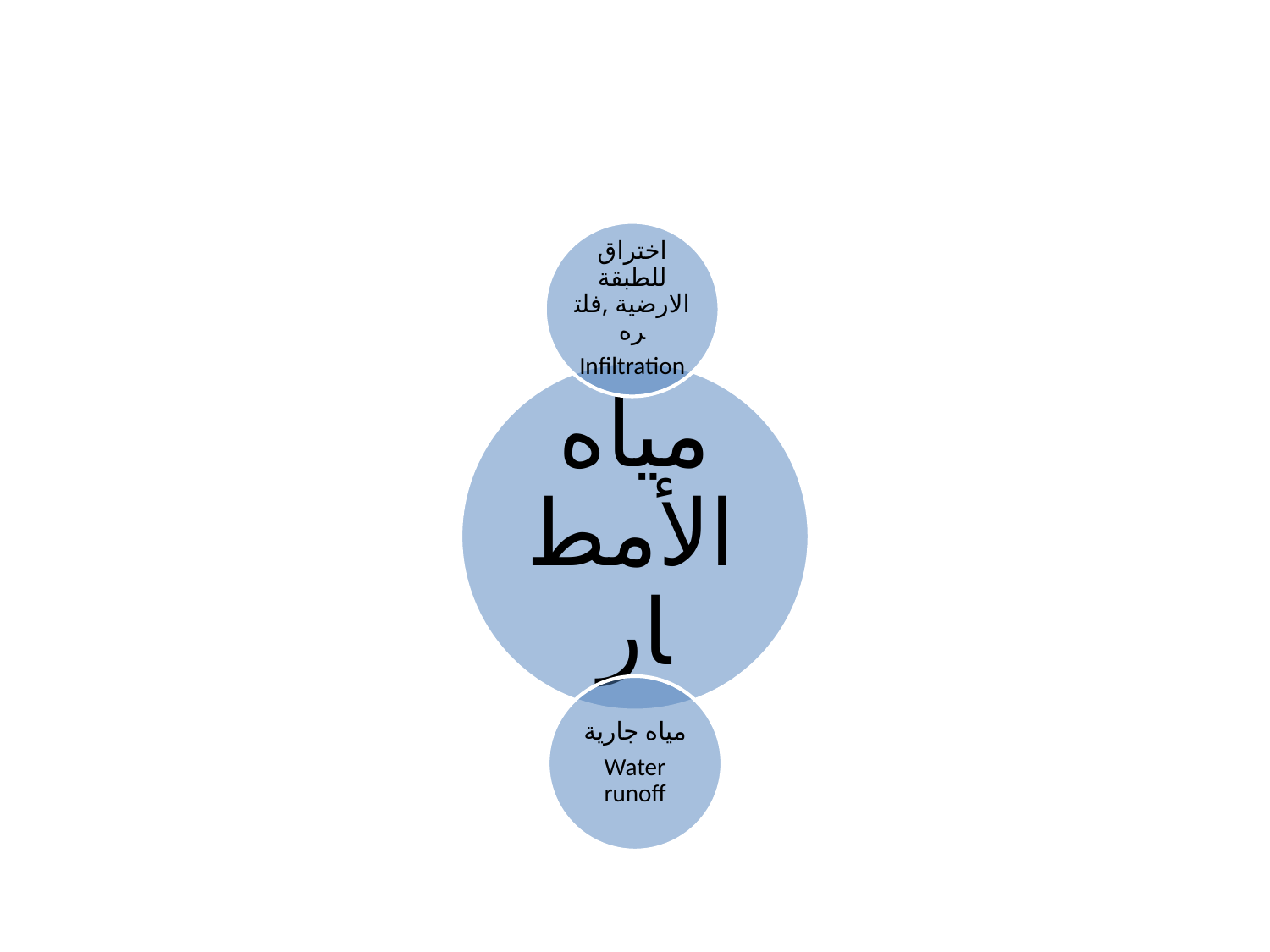

#
مياه الأمطار
اختراق للطبقة الارضية ,فلتره
Infiltration
مياه جارية
Water runoff